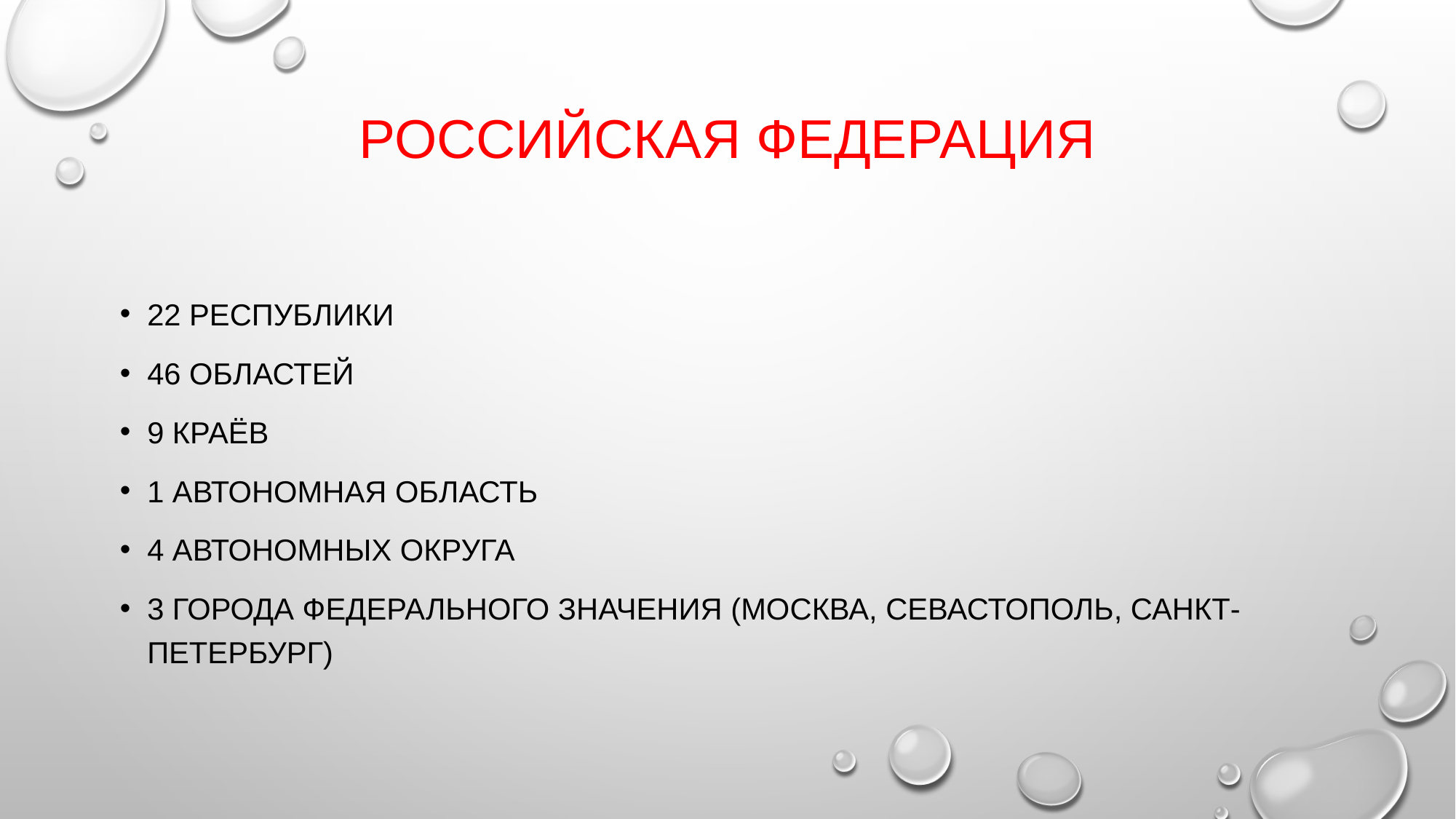

# Российская Федерация
22 республики
46 областей
9 краёв
1 автономная область
4 автономных округа
3 города федерального значения (Москва, Севастополь, Санкт-петербург)